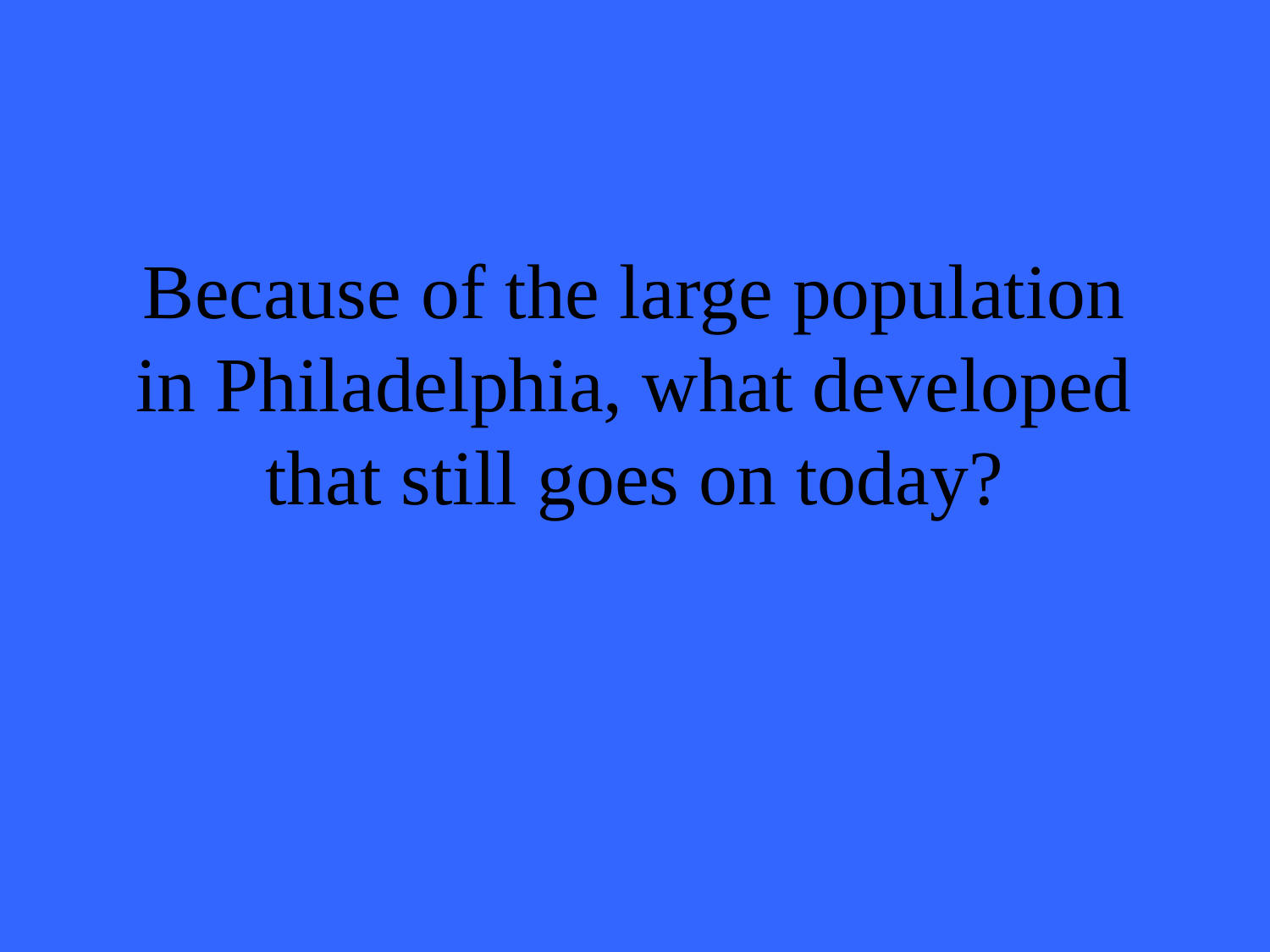

# Because of the large population in Philadelphia, what developed that still goes on today?